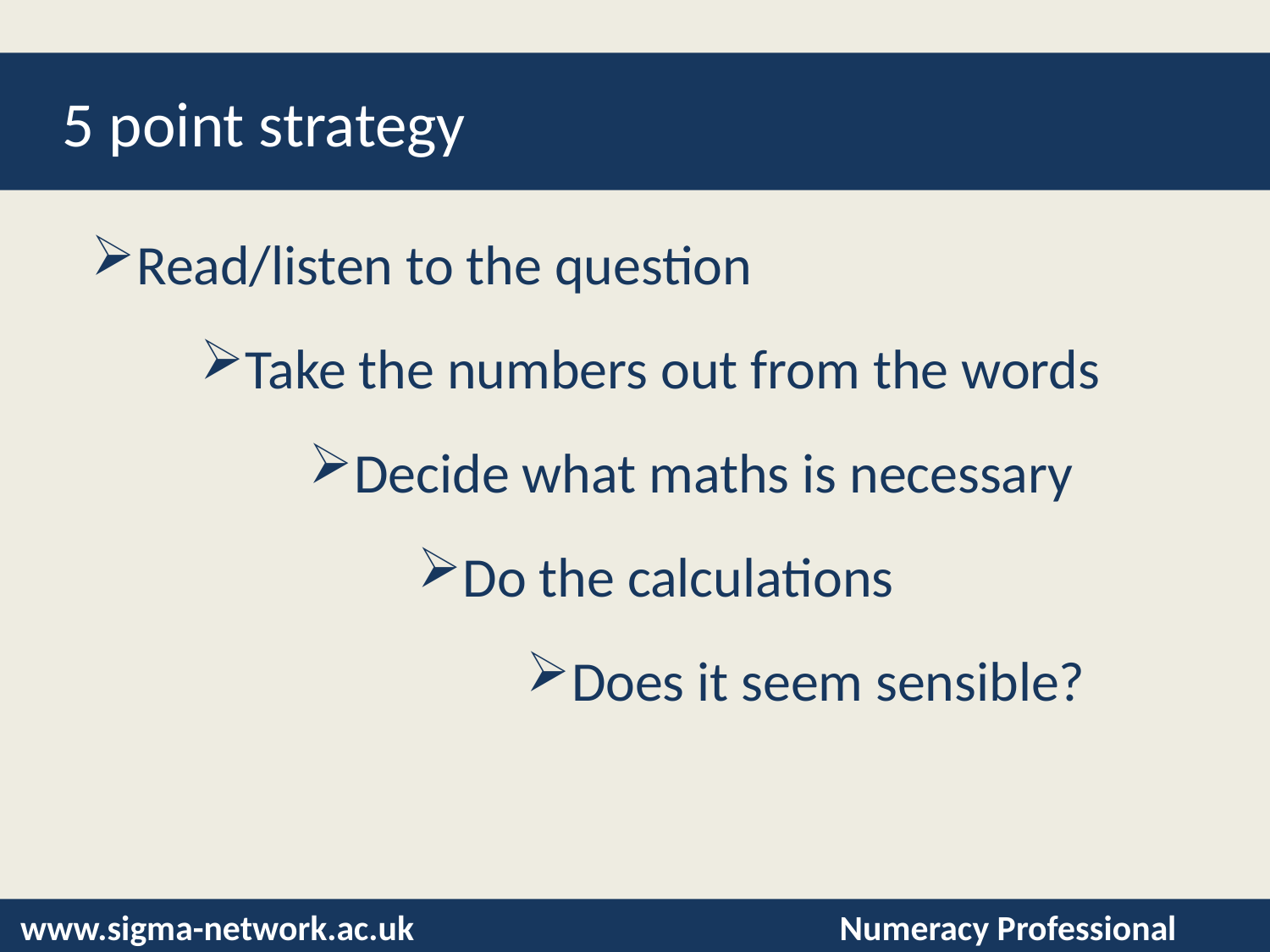

# 5 point strategy
Read/listen to the question
Take the numbers out from the words
Decide what maths is necessary
Do the calculations
Does it seem sensible?